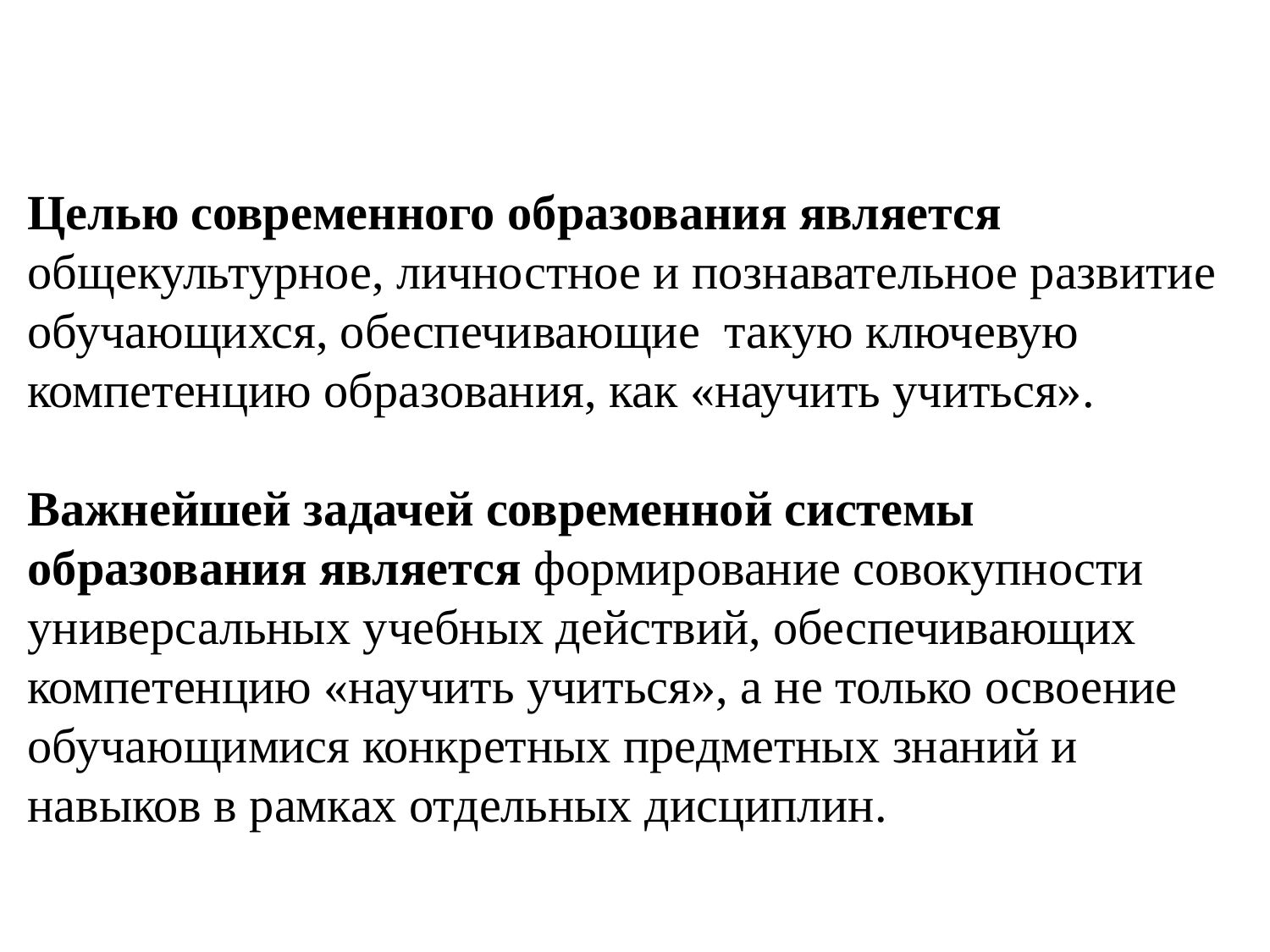

# Целью современного образования является общекультурное, личностное и познавательное развитие обучающихся, обеспечивающие  такую ключевую компетенцию образования, как «научить учиться». Важнейшей задачей современной системы образования является формирование совокупности универсальных учебных действий, обеспечивающих компетенцию «научить учиться», а не только освоение обучающимися конкретных предметных знаний и навыков в рамках отдельных дисциплин.